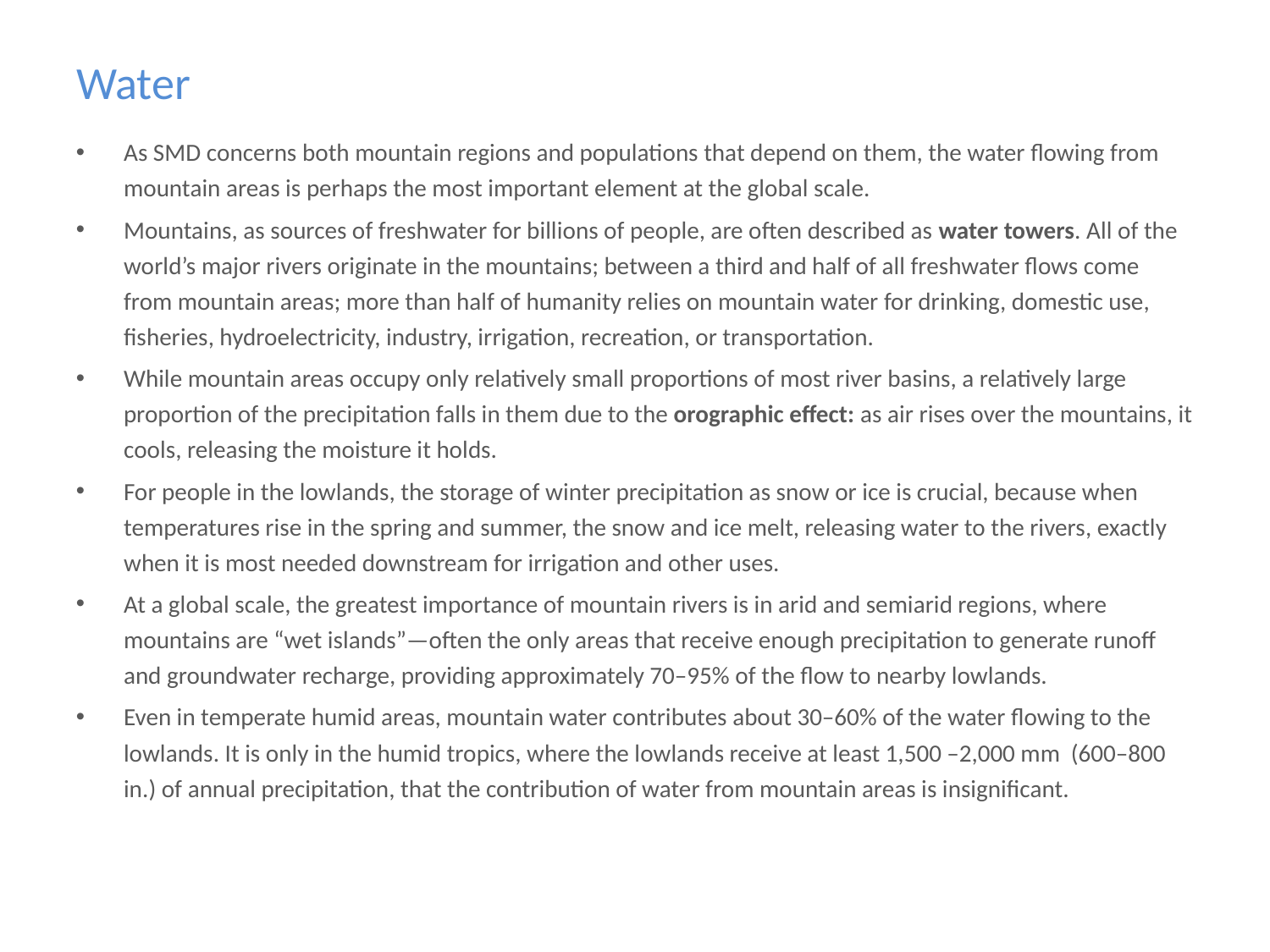

# Water
As SMD concerns both mountain regions and populations that depend on them, the water flowing from mountain areas is perhaps the most important element at the global scale.
Mountains, as sources of freshwater for billions of people, are often described as water towers. All of the world’s major rivers originate in the mountains; between a third and half of all freshwater flows come from mountain areas; more than half of humanity relies on mountain water for drinking, domestic use, fisheries, hydroelectricity, industry, irrigation, recreation, or transportation.
While mountain areas occupy only relatively small proportions of most river basins, a relatively large proportion of the precipitation falls in them due to the orographic effect: as air rises over the mountains, it cools, releasing the moisture it holds.
For people in the lowlands, the storage of winter precipitation as snow or ice is crucial, because when temperatures rise in the spring and summer, the snow and ice melt, releasing water to the rivers, exactly when it is most needed downstream for irrigation and other uses.
At a global scale, the greatest importance of mountain rivers is in arid and semiarid regions, where mountains are “wet islands”—often the only areas that receive enough precipitation to generate runoff and groundwater recharge, providing approximately 70–95% of the flow to nearby lowlands.
Even in temperate humid areas, mountain water contributes about 30–60% of the water flowing to the lowlands. It is only in the humid tropics, where the lowlands receive at least 1,500 –2,000 mm  (600–800 in.) of annual precipitation, that the contribution of water from mountain areas is insignificant.